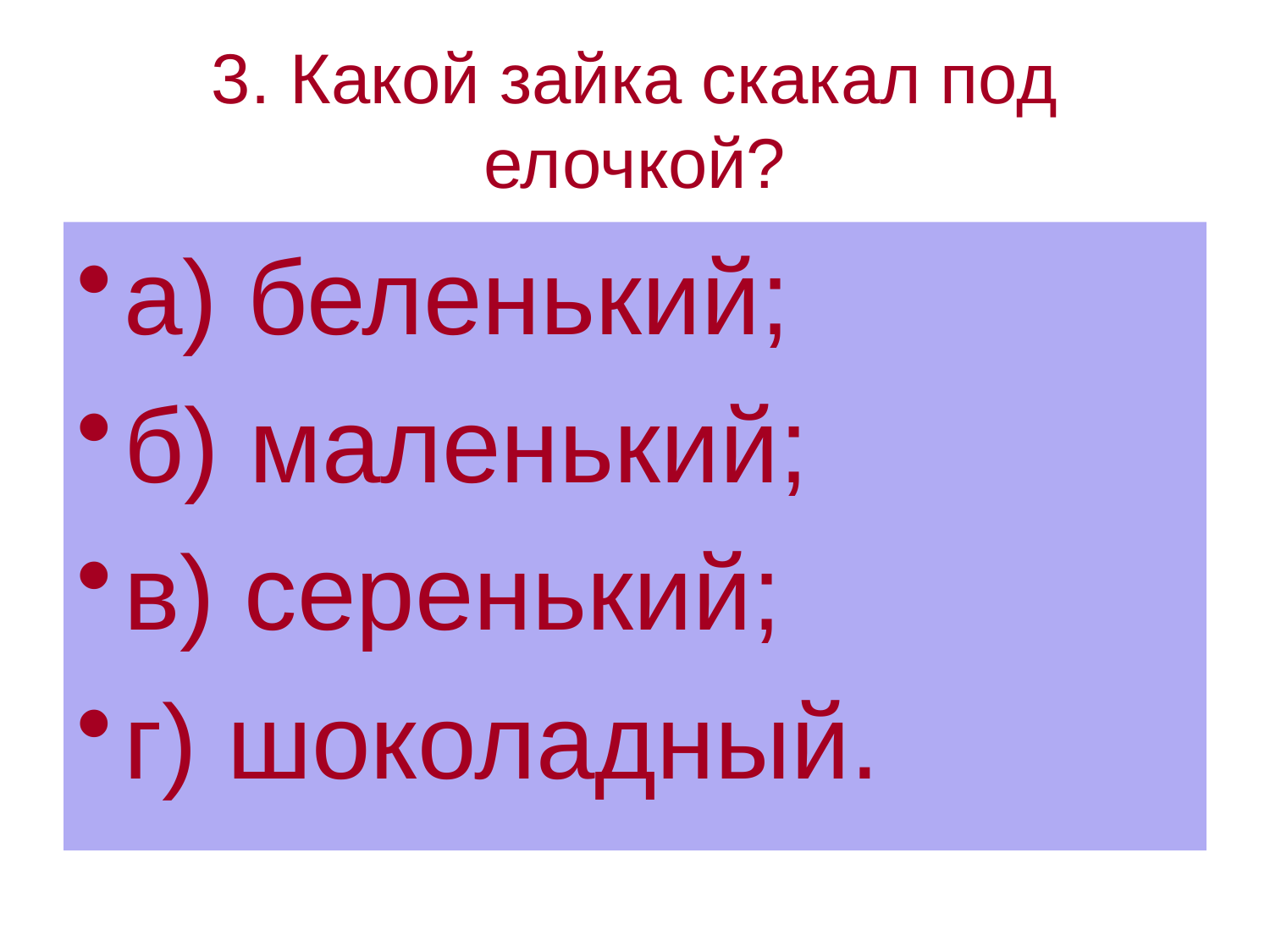

# 3. Какой зайка скакал под елочкой?
а) беленький;
б) маленький;
в) серенький;
г) шоколадный.